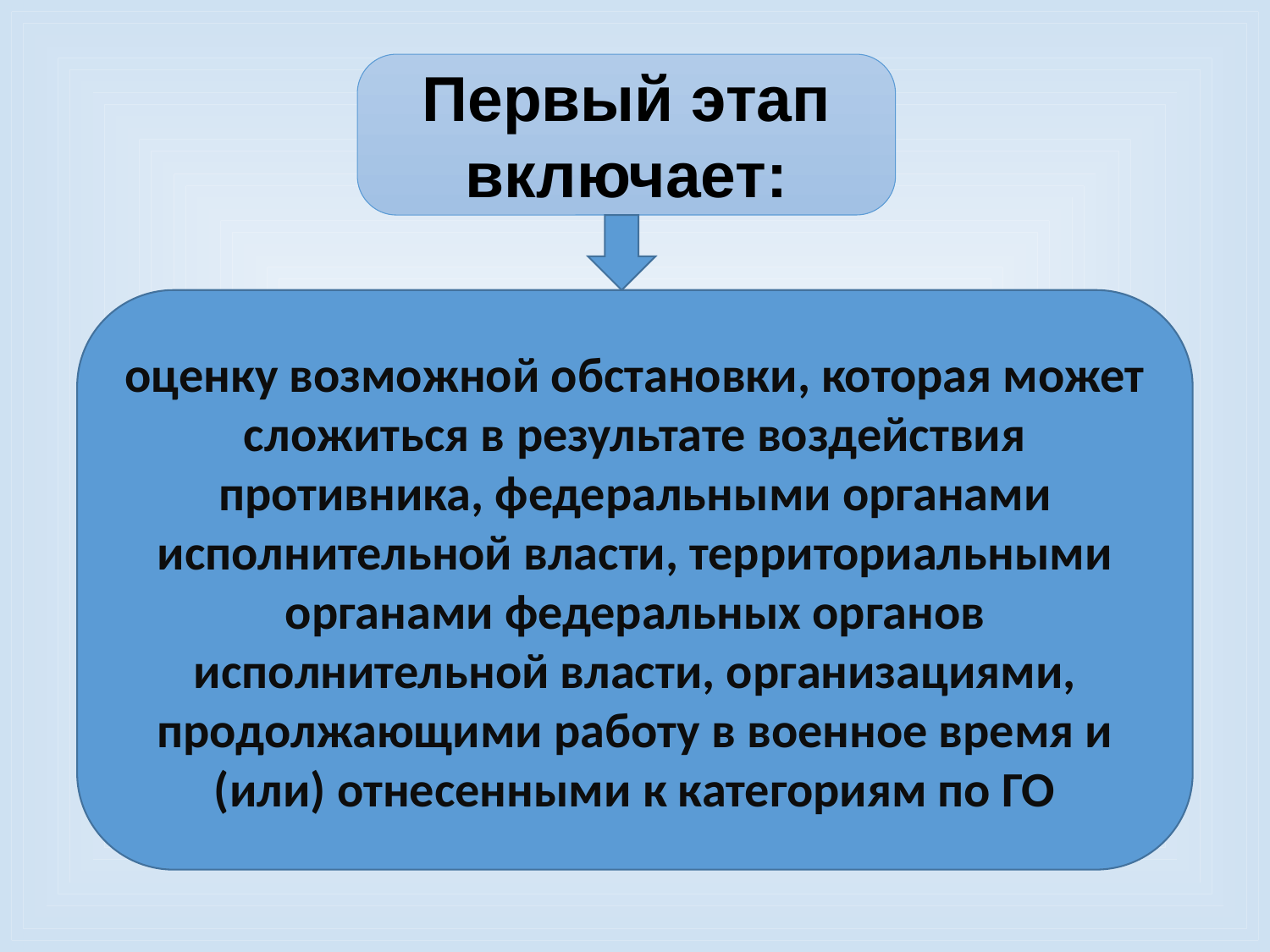

Первый этап включает:

оценку возможной обстановки, которая может сложиться в результате воздействия противника, федеральными органами исполнительной власти, территориальными органами федеральных органов исполнительной власти, организациями, продолжающими работу в военное время и (или) отнесенными к категориям по ГО